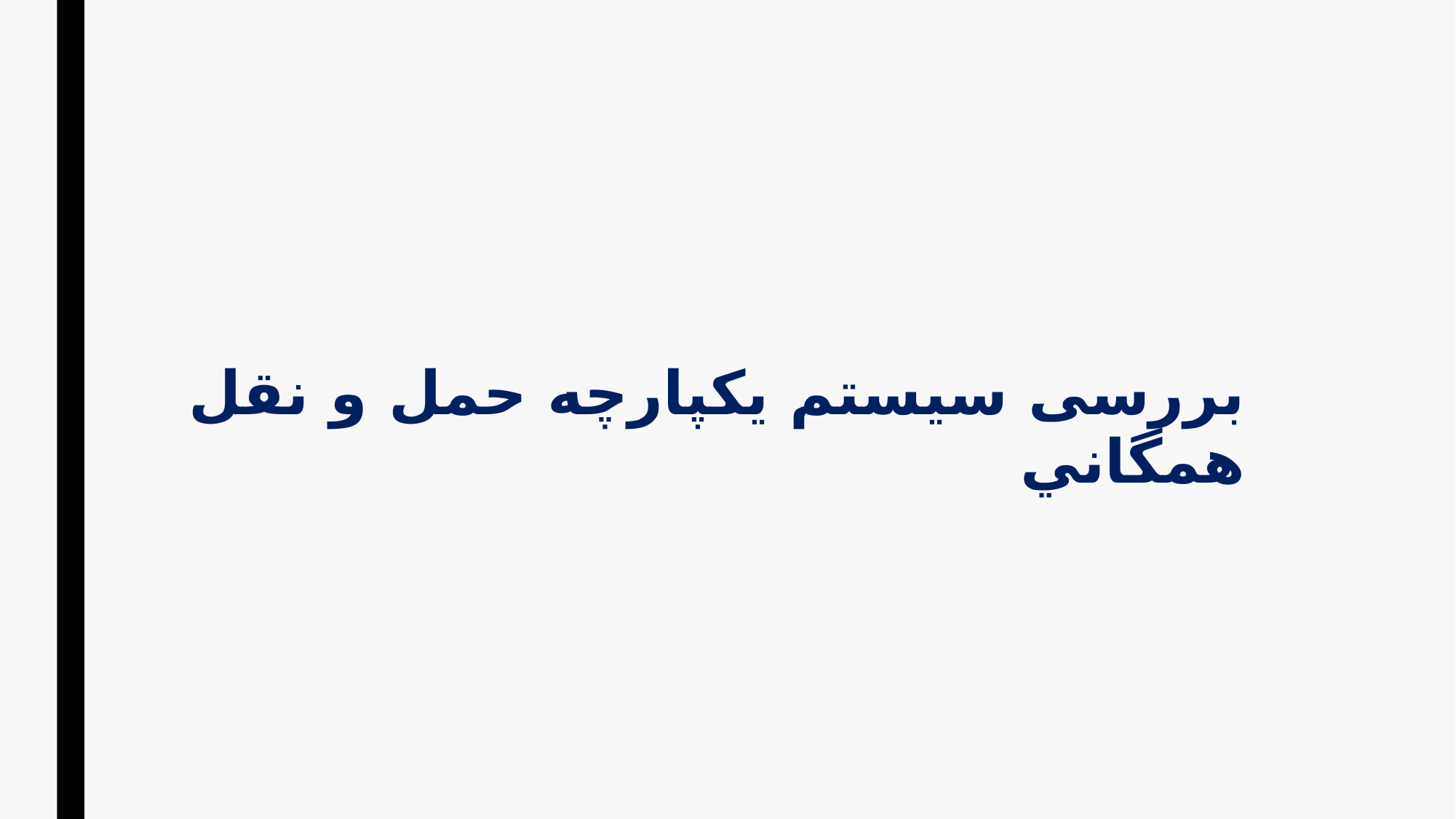

بررسی سيستم يكپارچه حمل و نقل همگاني